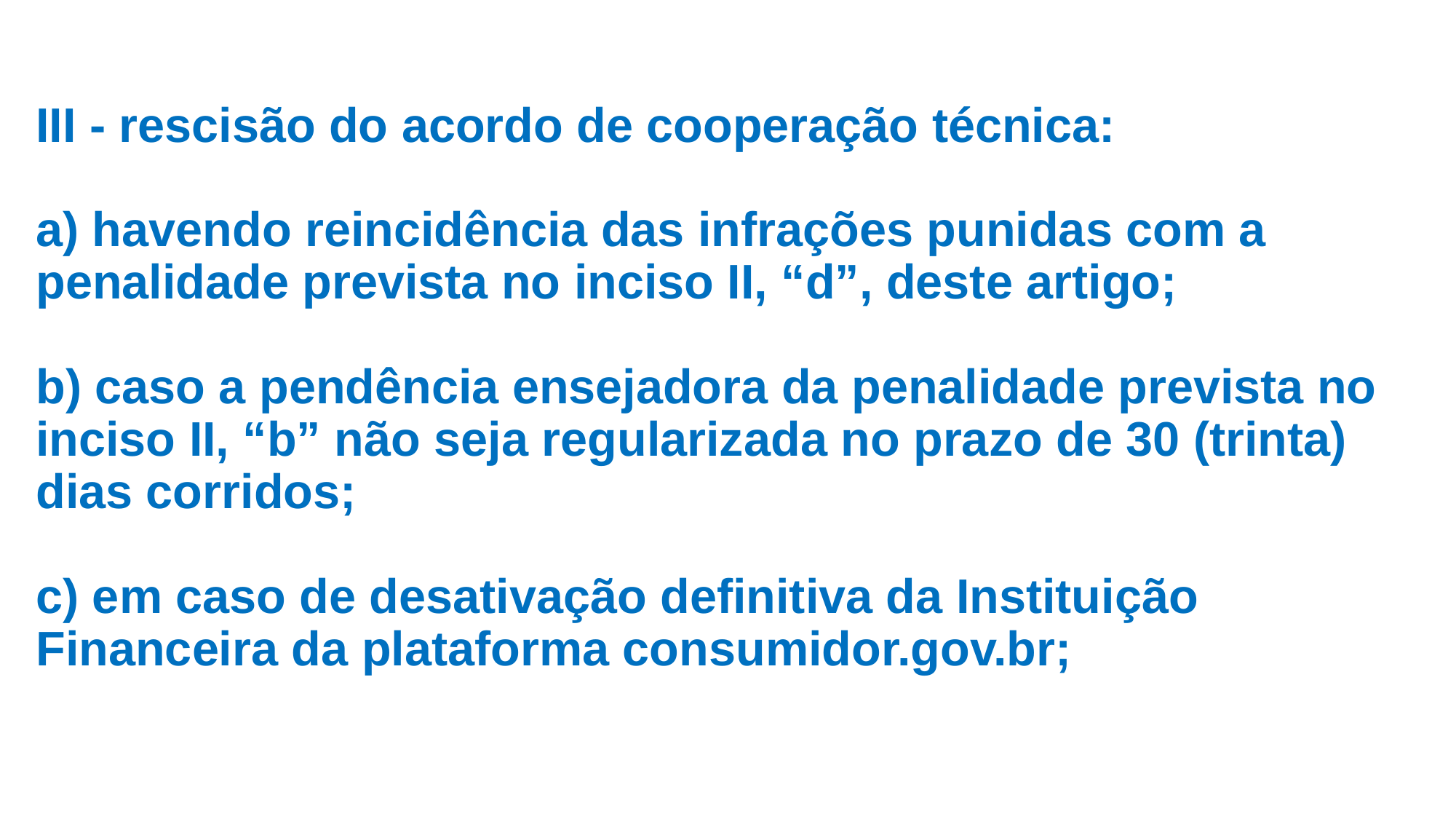

# III - rescisão do acordo de cooperação técnica: a) havendo reincidência das infrações punidas com a penalidade prevista no inciso II, “d”, deste artigo; b) caso a pendência ensejadora da penalidade prevista no inciso II, “b” não seja regularizada no prazo de 30 (trinta) dias corridos; c) em caso de desativação definitiva da Instituição Financeira da plataforma consumidor.gov.br;